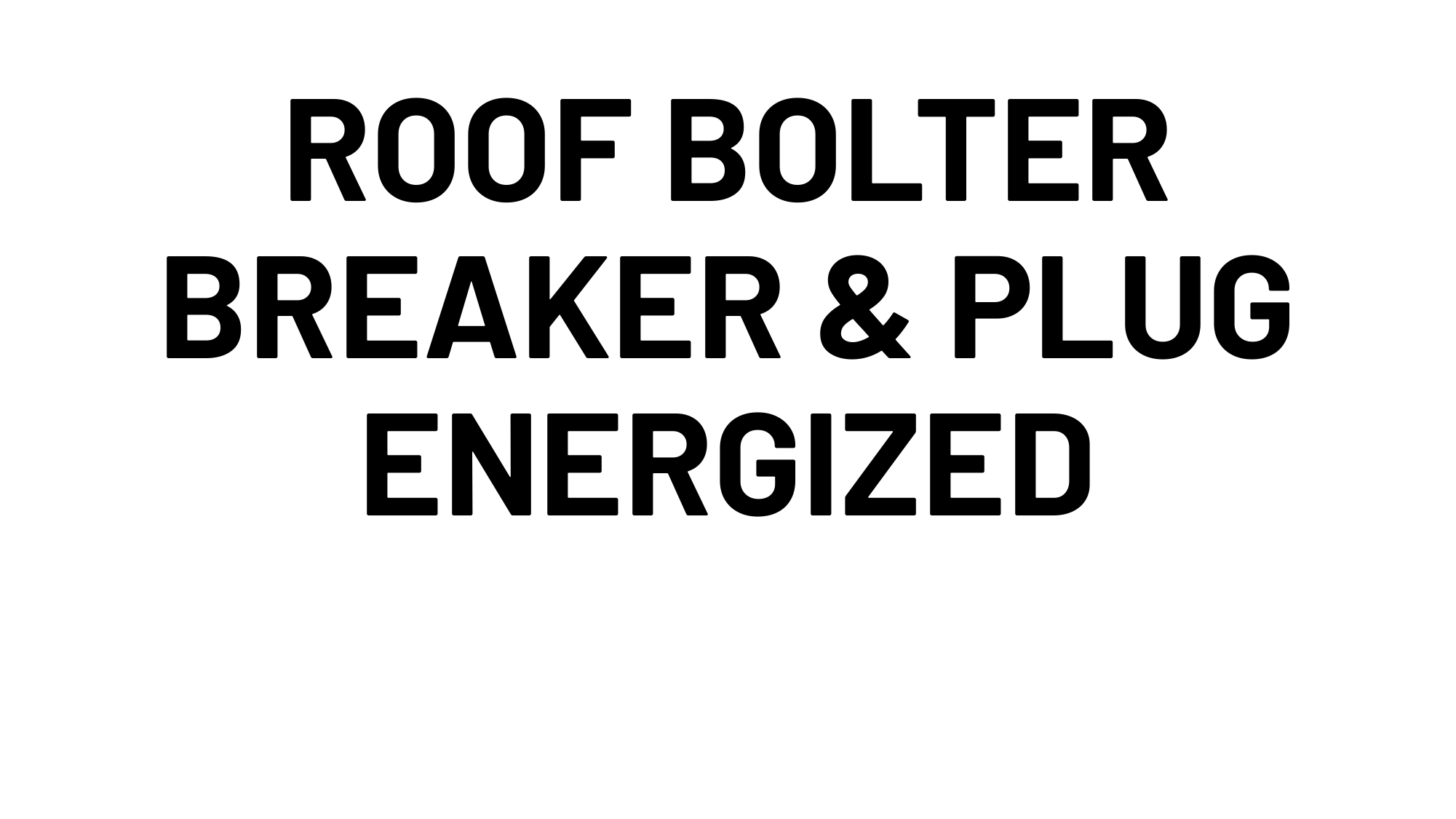

# ROOF BOLTER BREAKER & PLUG ENERGIZED